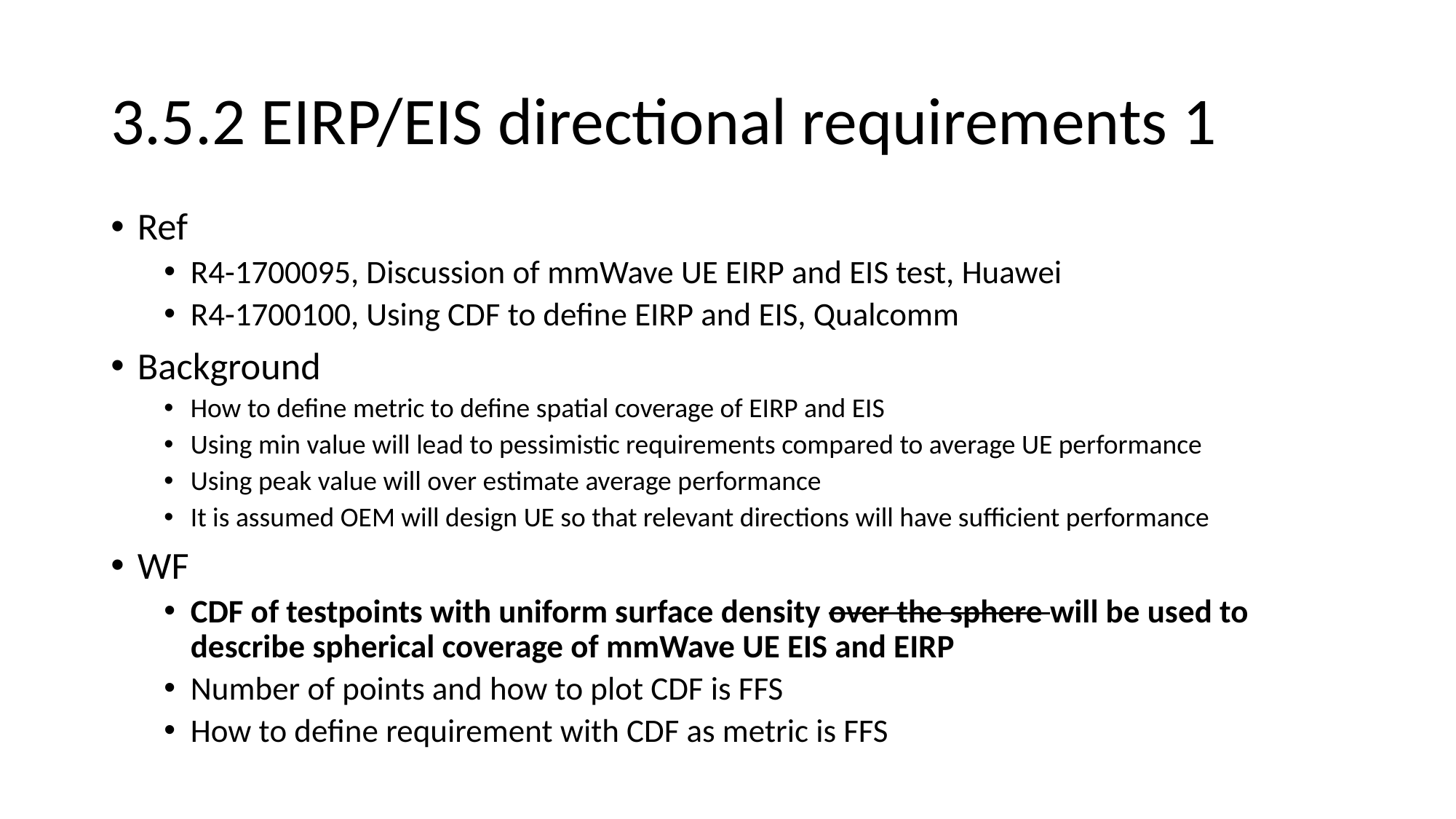

# 3.5.2 EIRP/EIS directional requirements 1
Ref
R4-1700095, Discussion of mmWave UE EIRP and EIS test, Huawei
R4-1700100, Using CDF to define EIRP and EIS, Qualcomm
Background
How to define metric to define spatial coverage of EIRP and EIS
Using min value will lead to pessimistic requirements compared to average UE performance
Using peak value will over estimate average performance
It is assumed OEM will design UE so that relevant directions will have sufficient performance
WF
CDF of testpoints with uniform surface density over the sphere will be used to describe spherical coverage of mmWave UE EIS and EIRP
Number of points and how to plot CDF is FFS
How to define requirement with CDF as metric is FFS